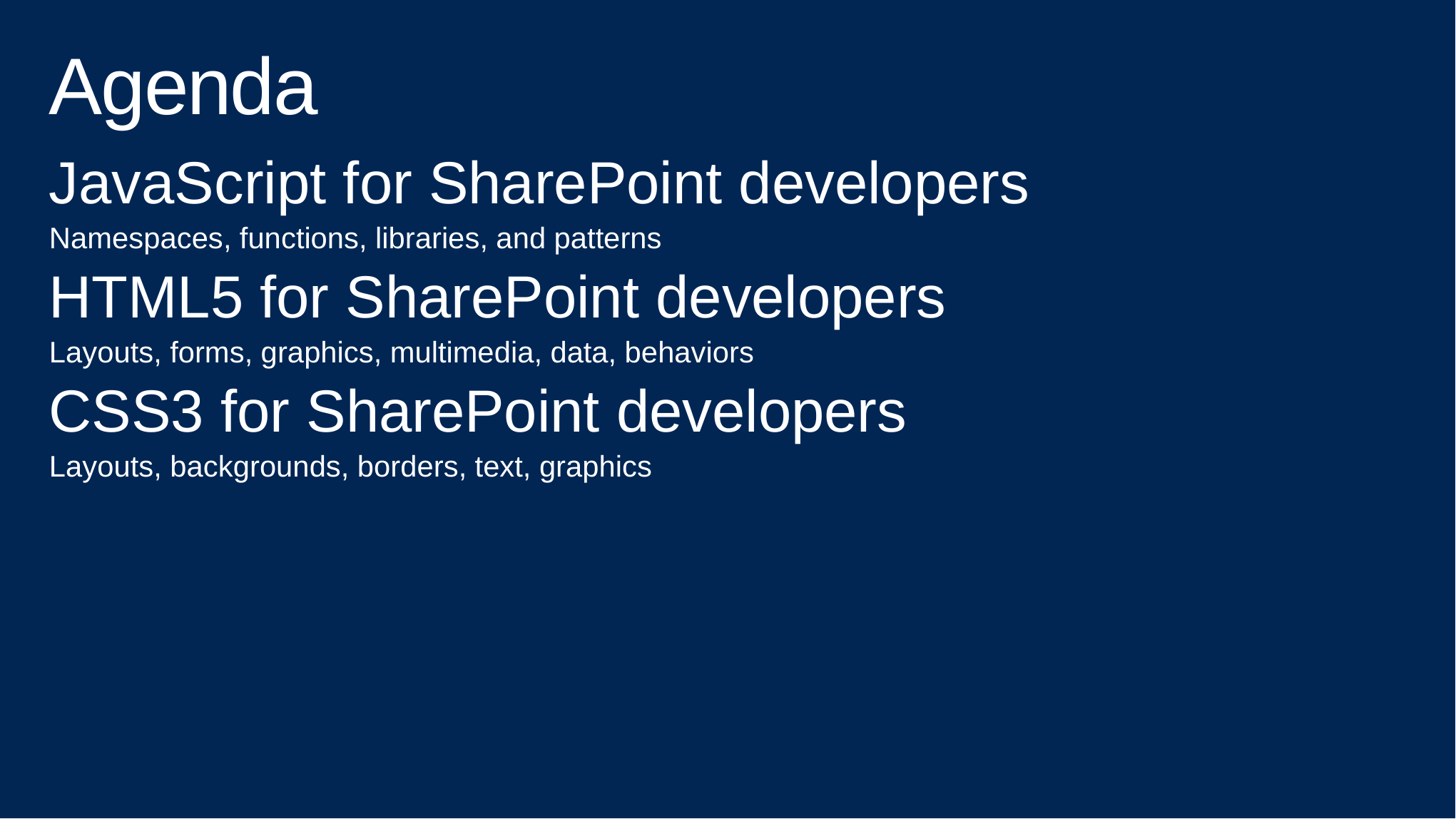

# Agenda
JavaScript for SharePoint developers
Namespaces, functions, libraries, and patterns
HTML5 for SharePoint developers
Layouts, forms, graphics, multimedia, data, behaviors
CSS3 for SharePoint developers
Layouts, backgrounds, borders, text, graphics